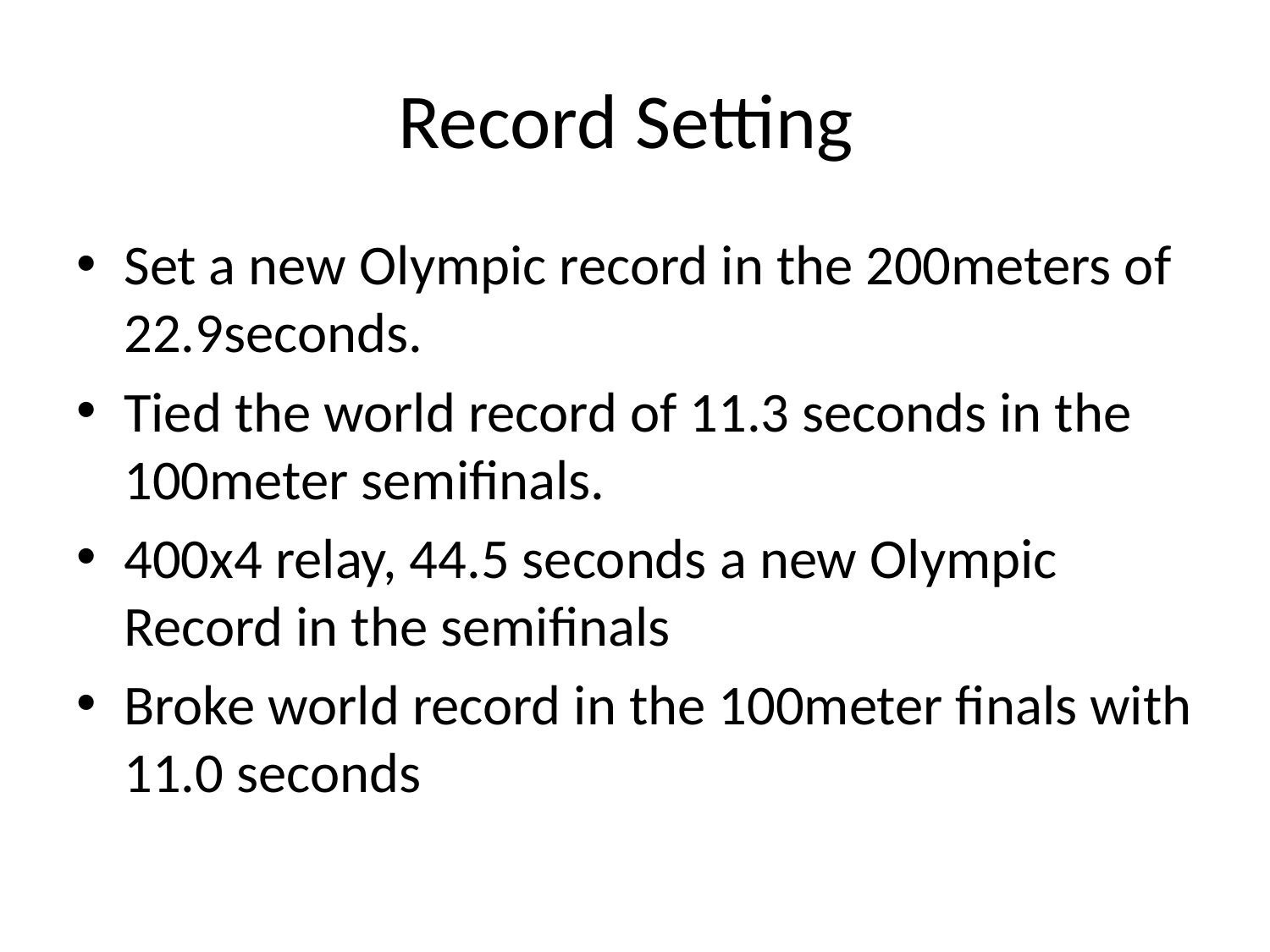

# Record Setting
Set a new Olympic record in the 200meters of 22.9seconds.
Tied the world record of 11.3 seconds in the 100meter semifinals.
400x4 relay, 44.5 seconds a new Olympic Record in the semifinals
Broke world record in the 100meter finals with 11.0 seconds